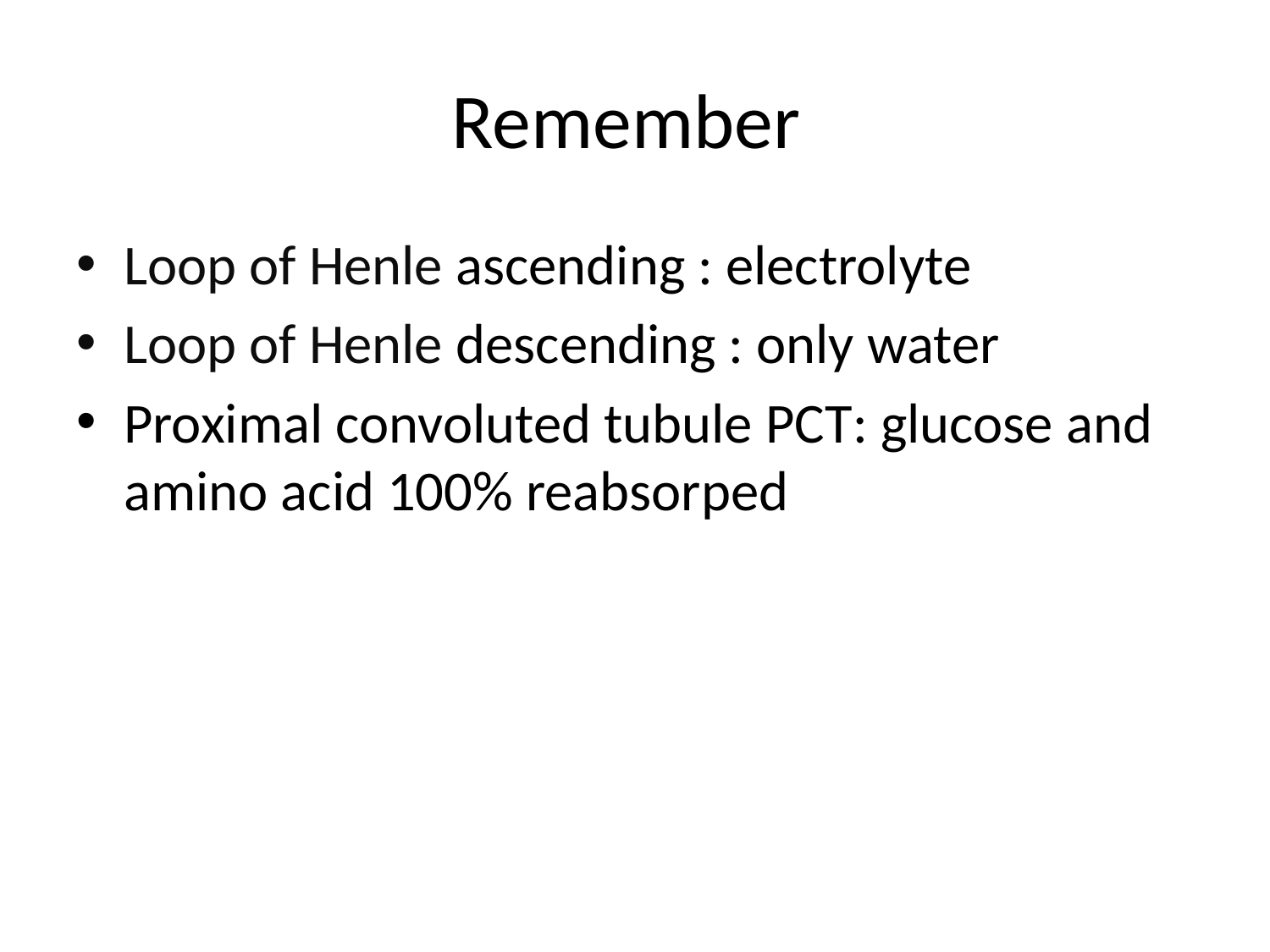

# Remember
Loop of Henle ascending : electrolyte
Loop of Henle descending : only water
Proximal convoluted tubule PCT: glucose and amino acid 100% reabsorped